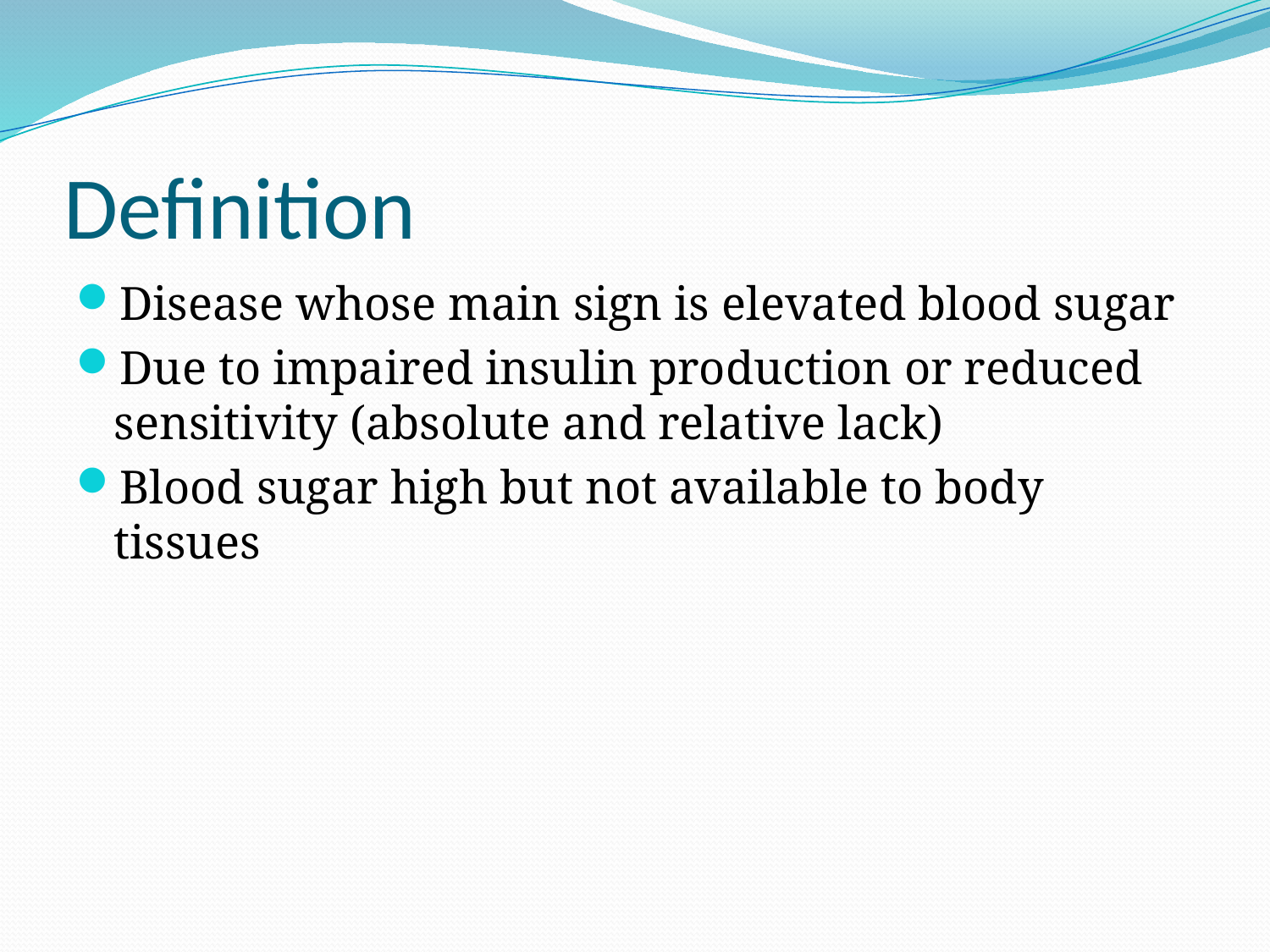

# Definition
Disease whose main sign is elevated blood sugar
Due to impaired insulin production or reduced sensitivity (absolute and relative lack)
Blood sugar high but not available to body tissues